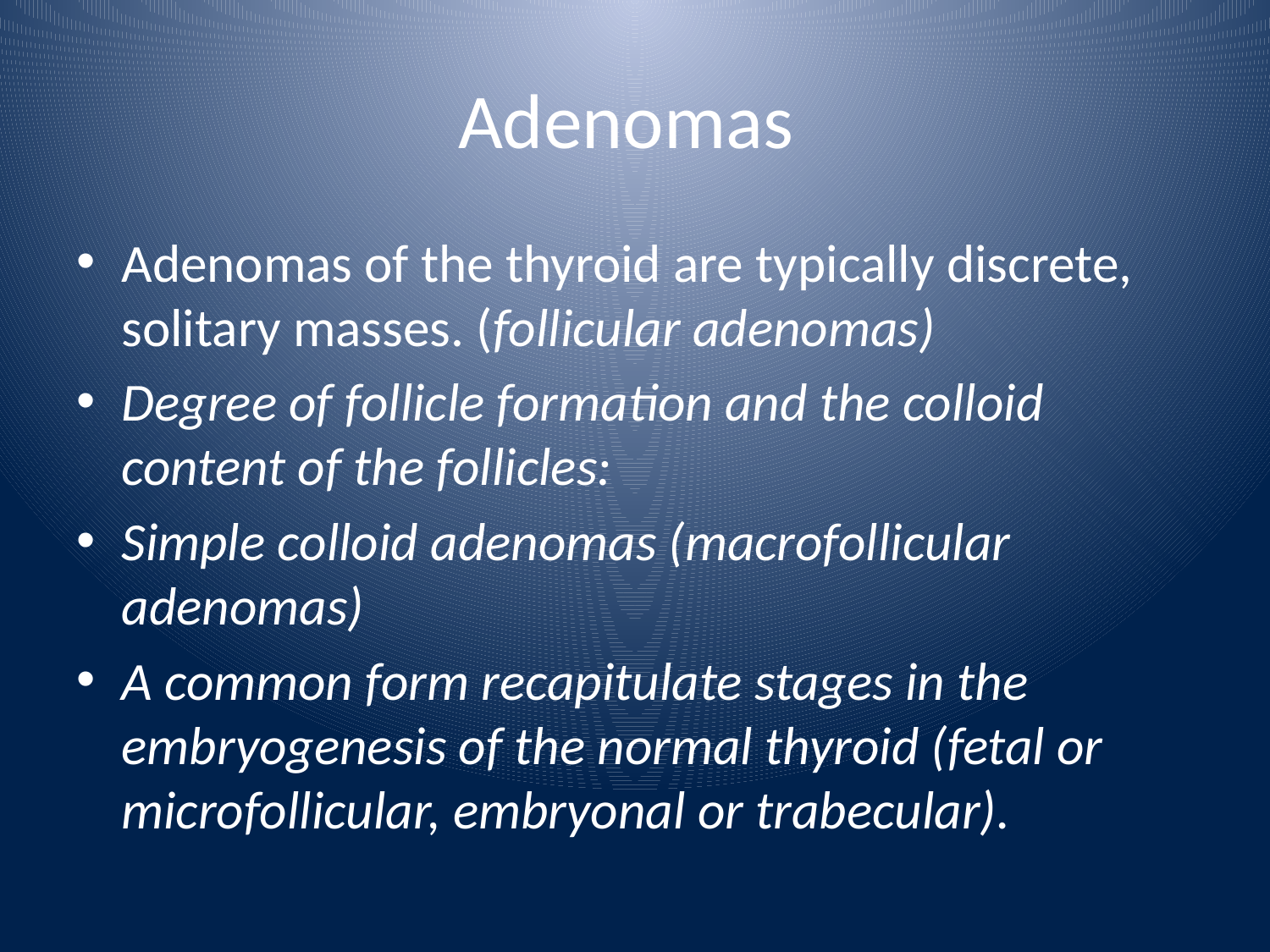

# Adenomas
Adenomas of the thyroid are typically discrete, solitary masses. (follicular adenomas)
Degree of follicle formation and the colloid content of the follicles:
Simple colloid adenomas (macrofollicular adenomas)
A common form recapitulate stages in the embryogenesis of the normal thyroid (fetal or microfollicular, embryonal or trabecular).